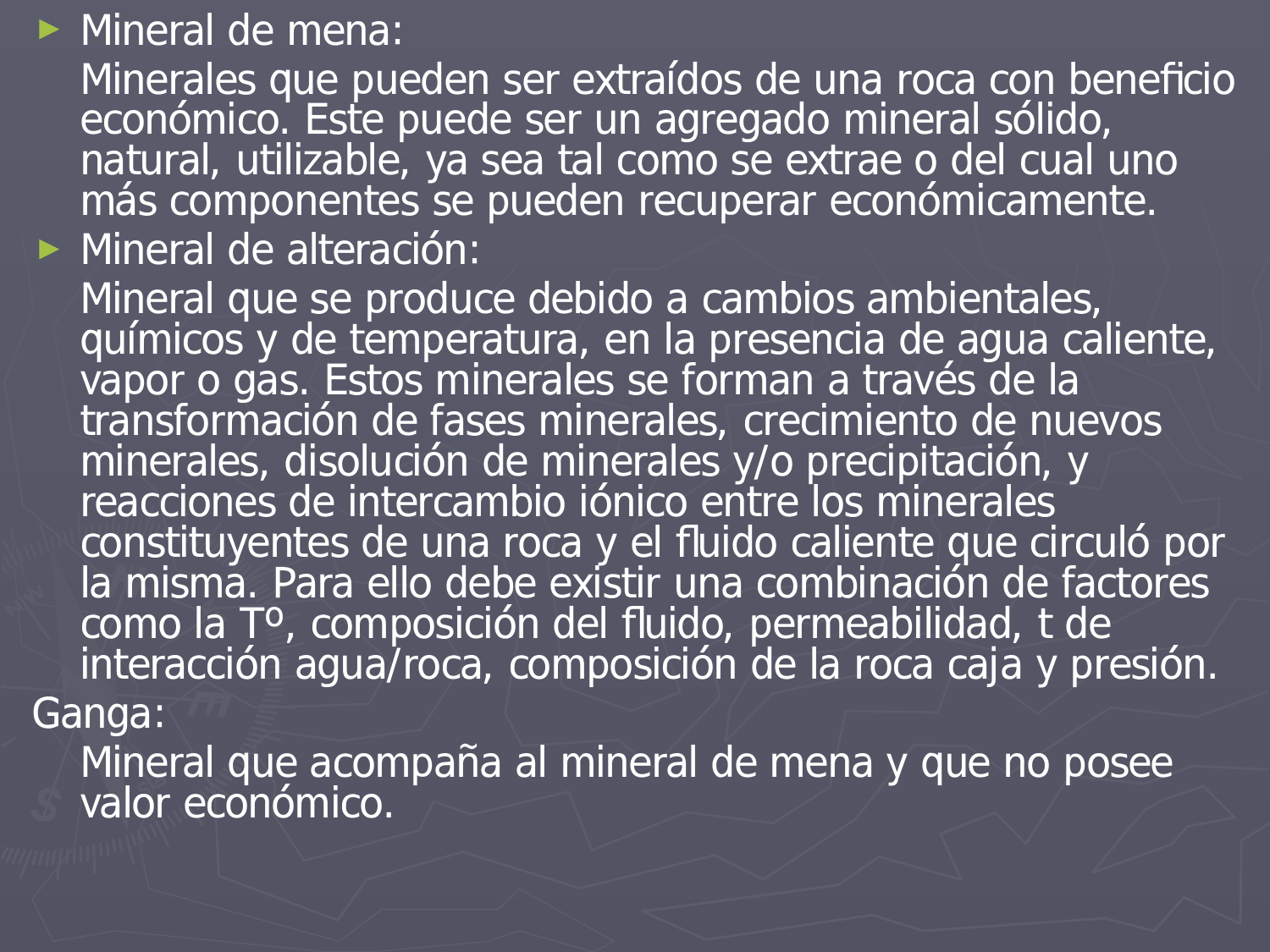

Mineral de mena:
 	Minerales que pueden ser extraídos de una roca con beneficio económico. Este puede ser un agregado mineral sólido, natural, utilizable, ya sea tal como se extrae o del cual uno más componentes se pueden recuperar económicamente.
Mineral de alteración:
	Mineral que se produce debido a cambios ambientales, químicos y de temperatura, en la presencia de agua caliente, vapor o gas. Estos minerales se forman a través de la transformación de fases minerales, crecimiento de nuevos minerales, disolución de minerales y/o precipitación, y reacciones de intercambio iónico entre los minerales constituyentes de una roca y el fluido caliente que circuló por la misma. Para ello debe existir una combinación de factores como la Tº, composición del fluido, permeabilidad, t de interacción agua/roca, composición de la roca caja y presión.
Ganga:
	Mineral que acompaña al mineral de mena y que no posee valor económico.